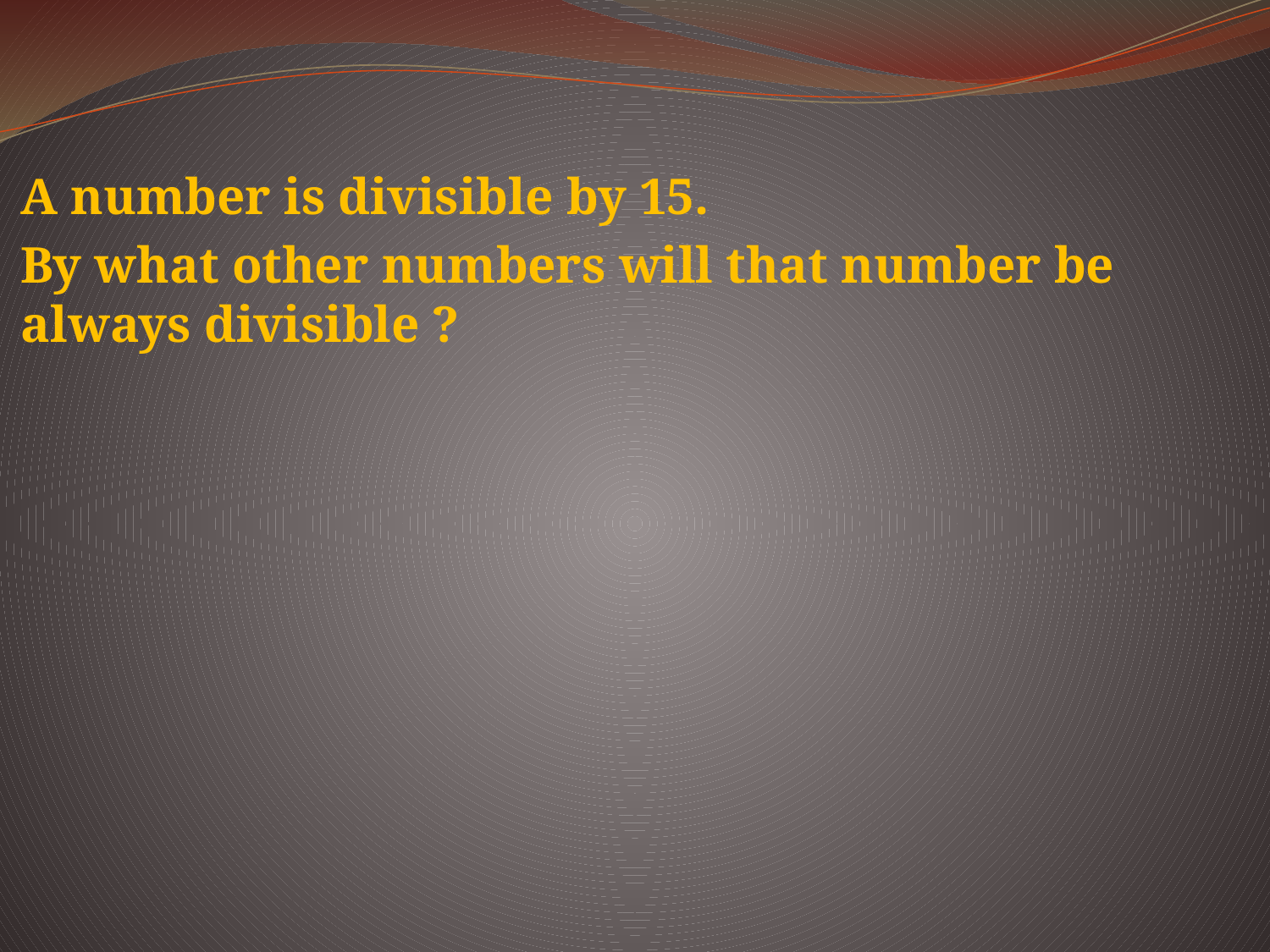

A number is divisible by 15.
By what other numbers will that number be always divisible ?